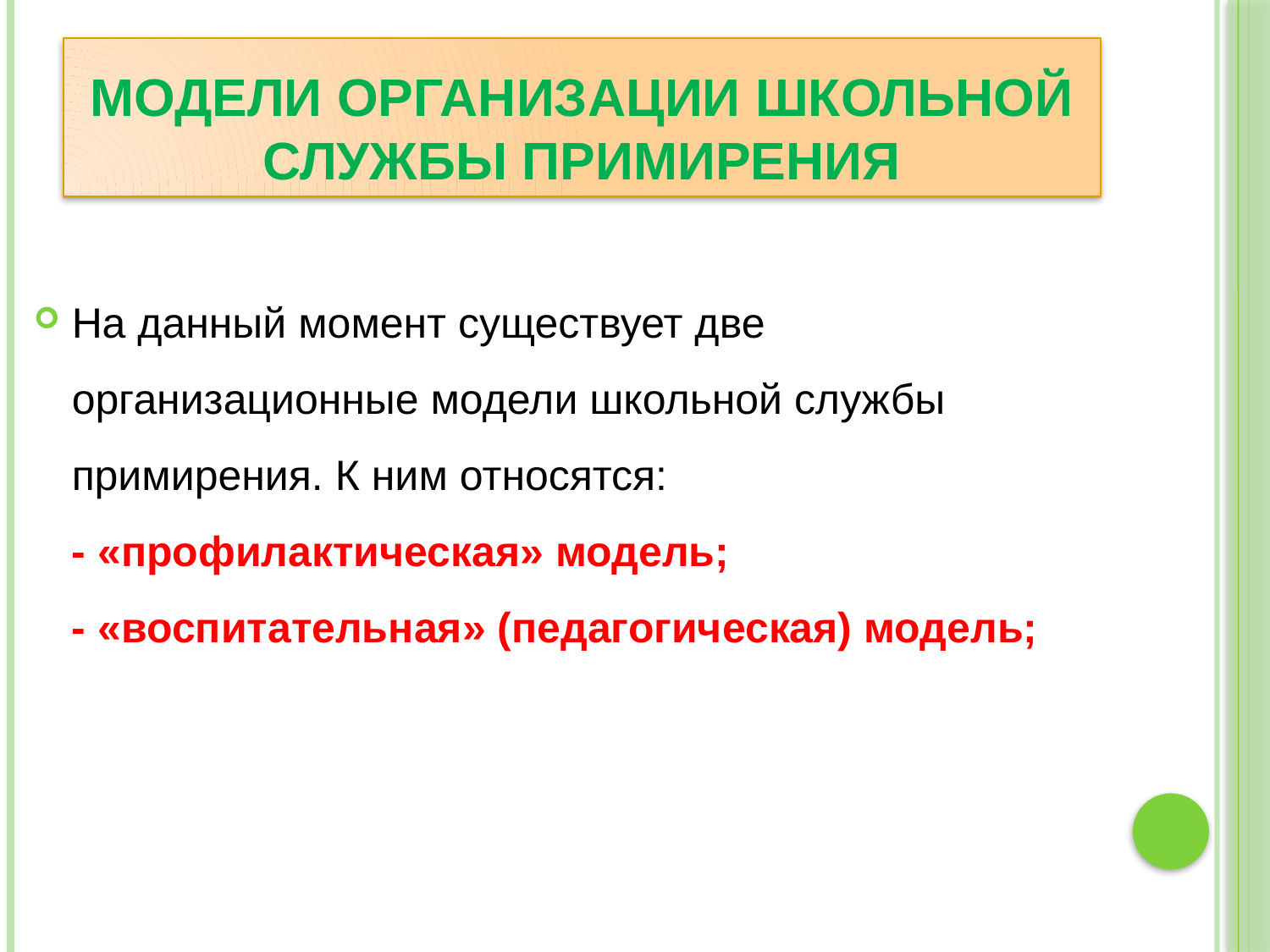

# Модели организации школьной службы примирения
На данный момент существует две организационные модели школьной службы примирения. К ним относятся:
- «профилактическая» модель;
- «воспитательная» (педагогическая) модель;